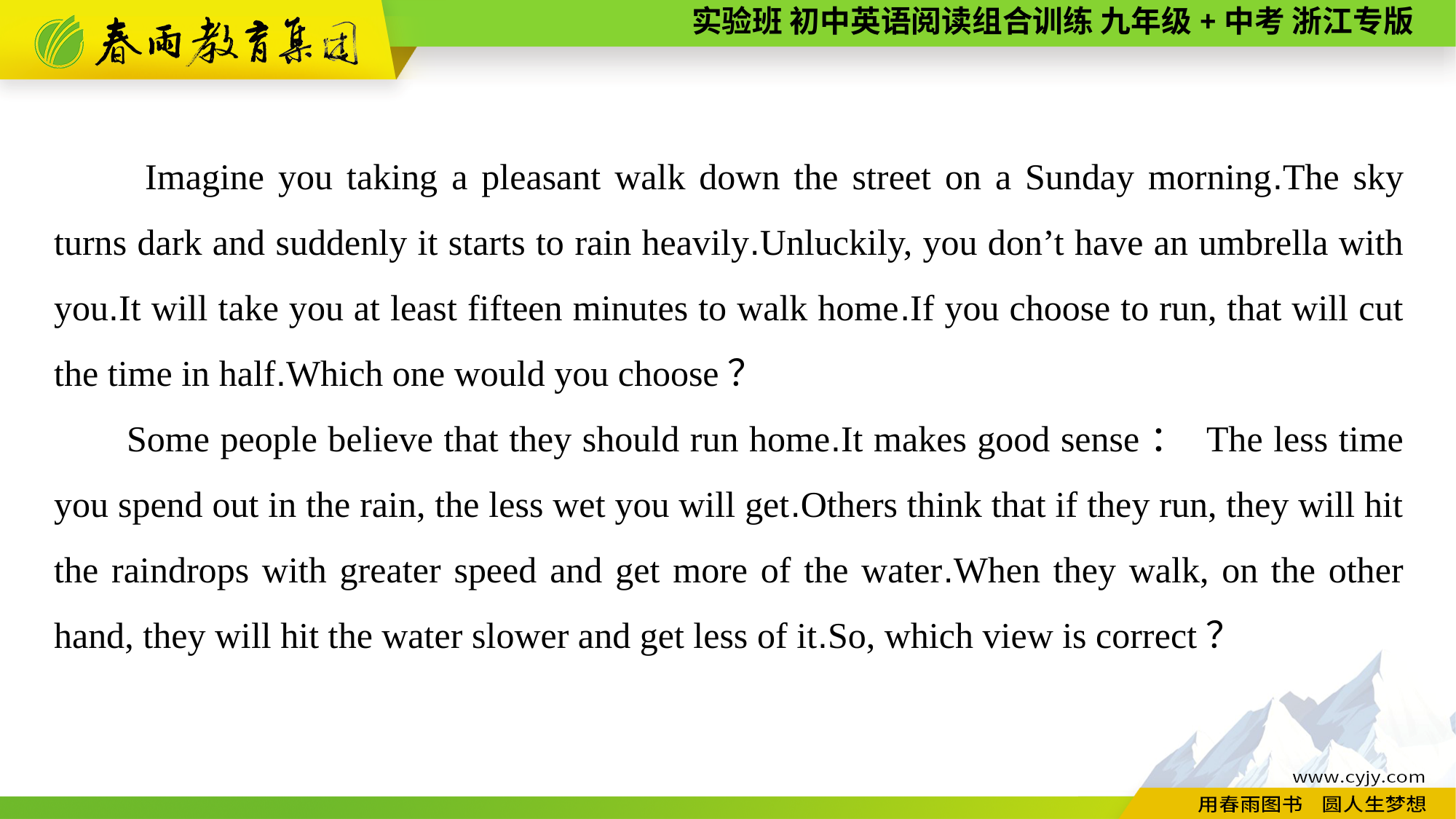

Imagine you taking a pleasant walk down the street on a Sunday morning.The sky turns dark and suddenly it starts to rain heavily.Unluckily, you don’t have an umbrella with you.It will take you at least fifteen minutes to walk home.If you choose to run, that will cut the time in half.Which one would you choose？
Some people believe that they should run home.It makes good sense： The less time you spend out in the rain, the less wet you will get.Others think that if they run, they will hit the raindrops with greater speed and get more of the water.When they walk, on the other hand, they will hit the water slower and get less of it.So, which view is correct？